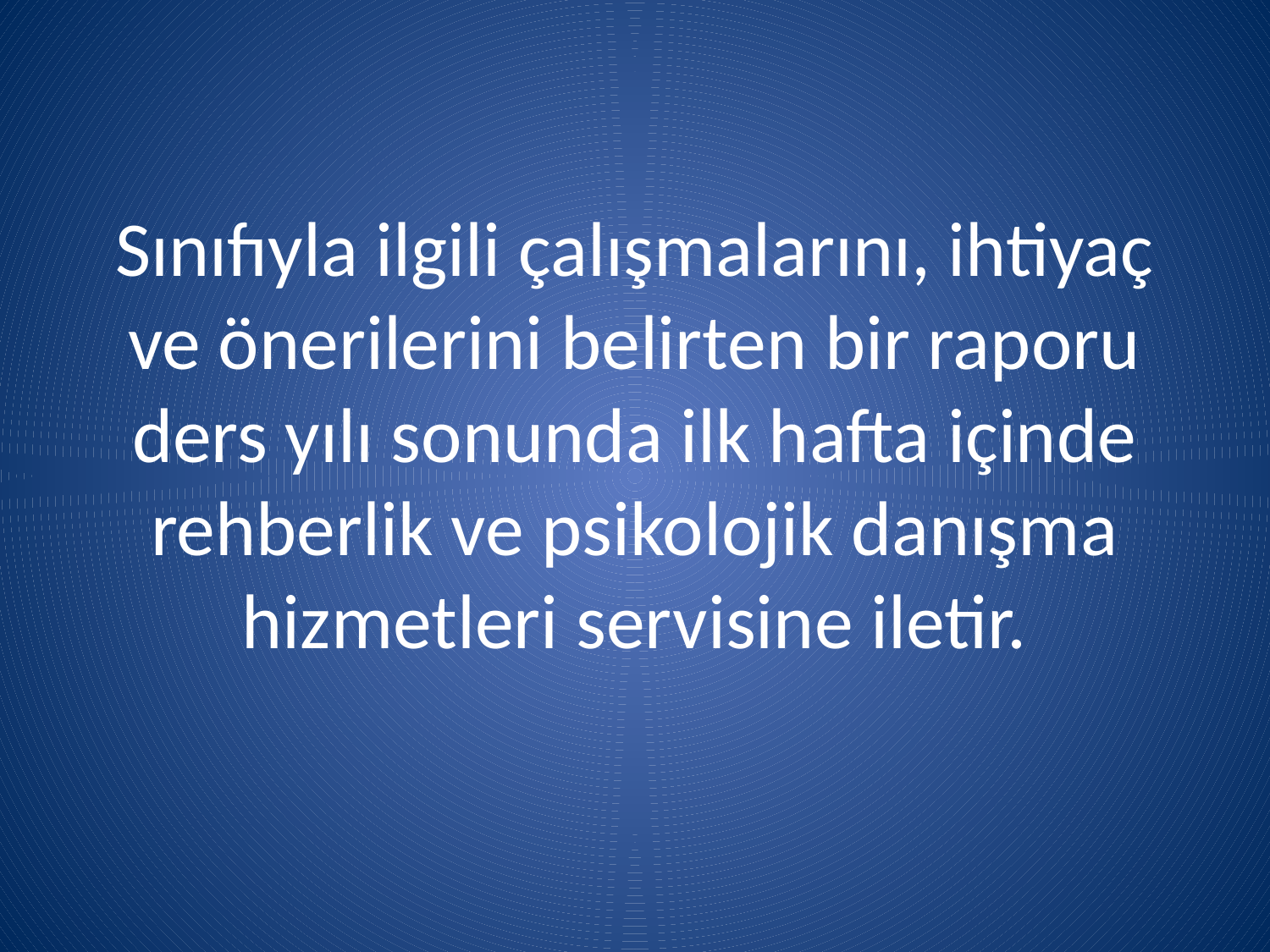

# Sınıfıyla ilgili çalışmalarını, ihtiyaç ve önerilerini belirten bir raporu ders yılı sonunda ilk hafta içinde rehberlik ve psikolojik danışma hizmetleri servisine iletir.